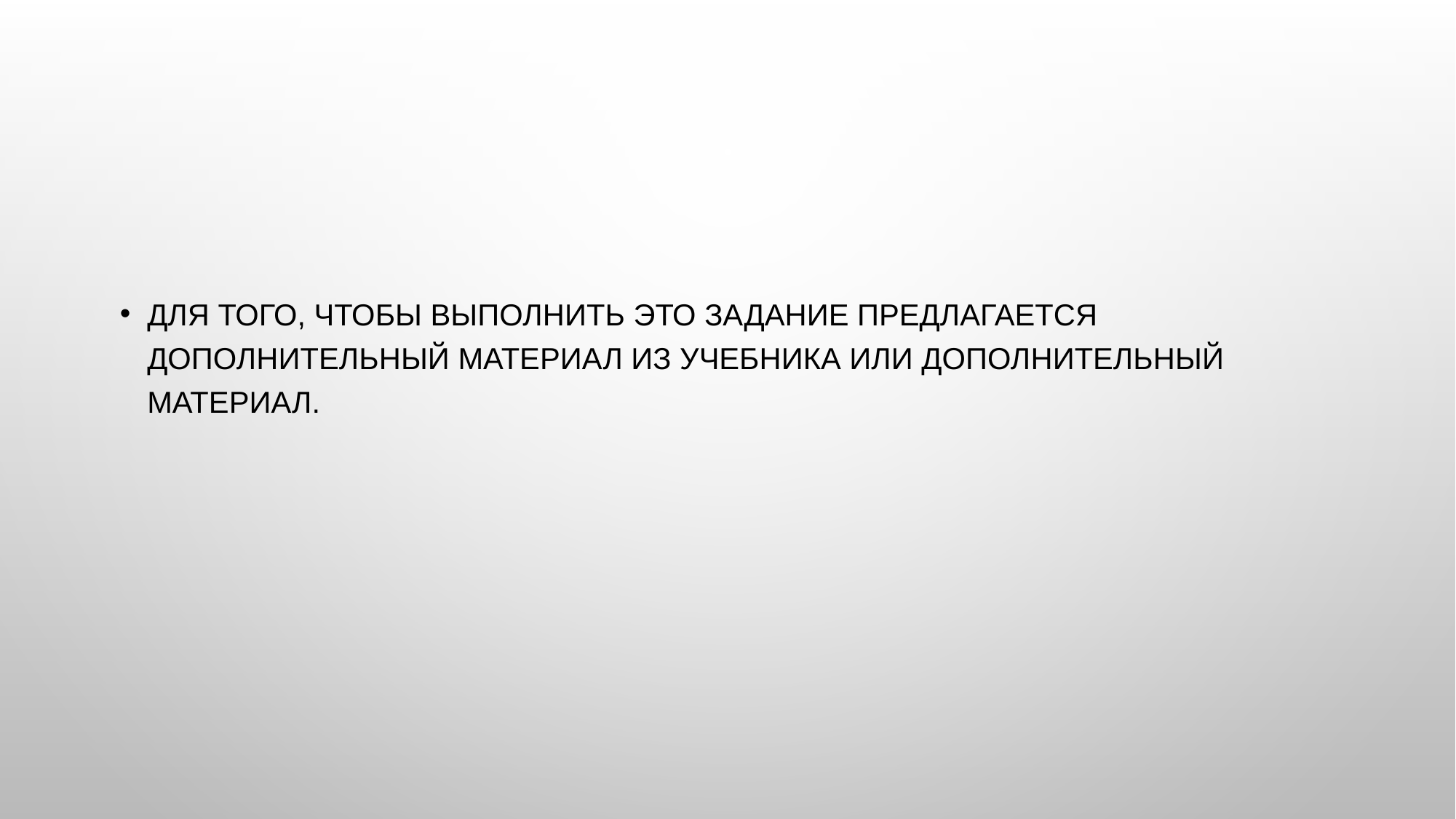

#
Для того, чтобы выполнить это задание предлагается дополнительный материал из учебника или дополнительный материал.